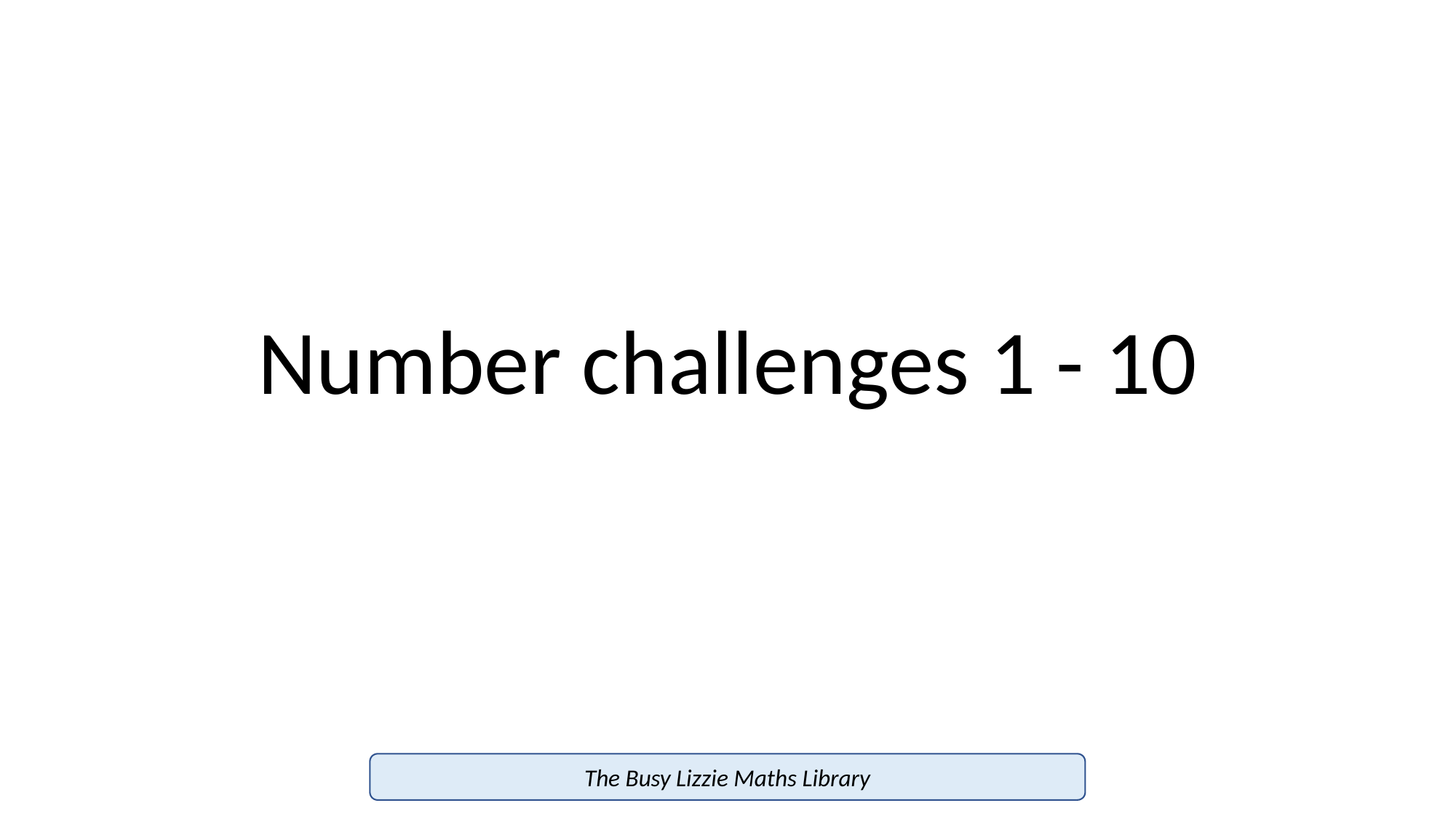

# Number challenges 1 - 10
The Busy Lizzie Maths Library